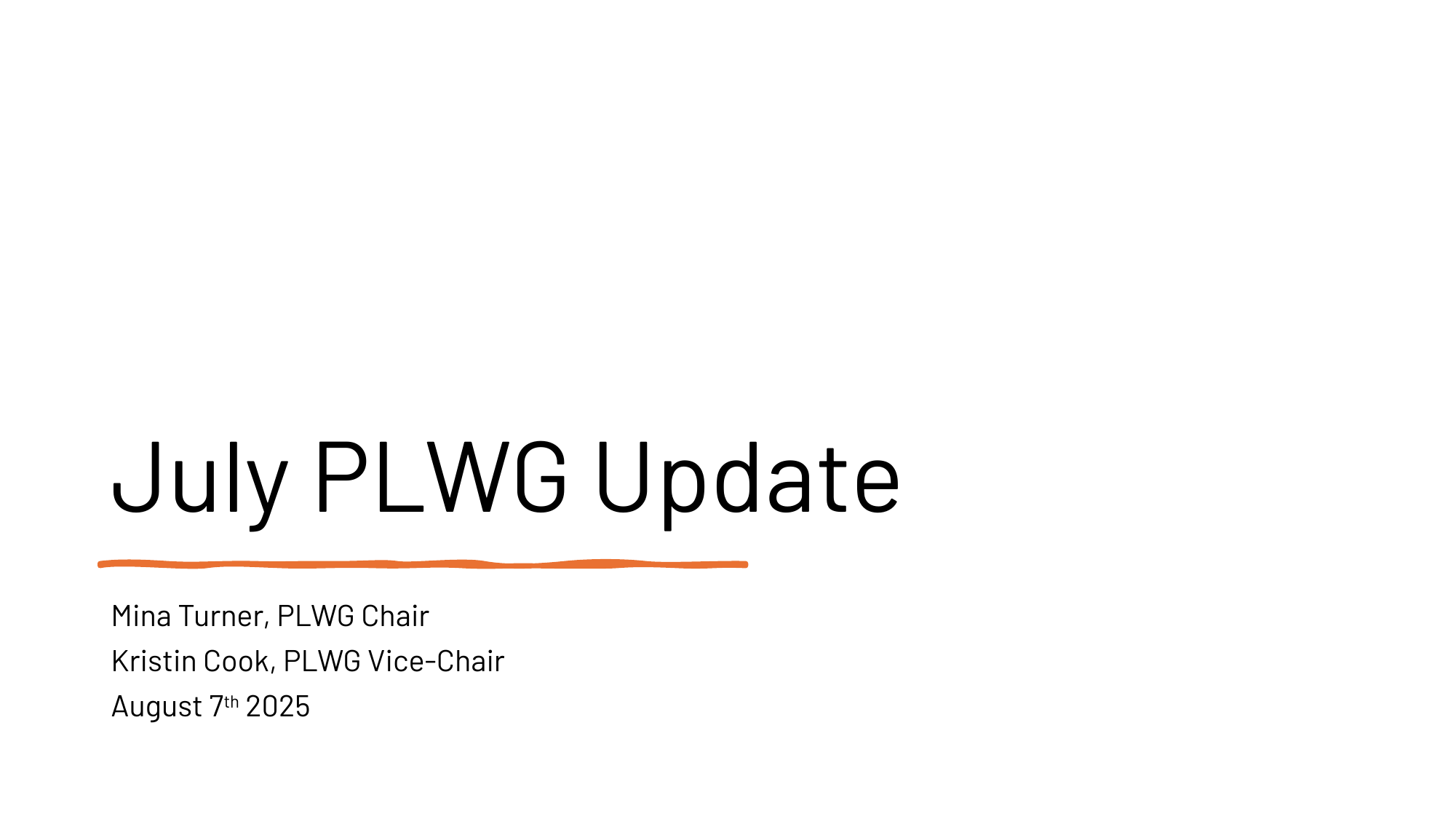

# July PLWG Update

Mina Turner, PLWG Chair
Kristin Cook, PLWG Vice-Chair
August 7th 2025